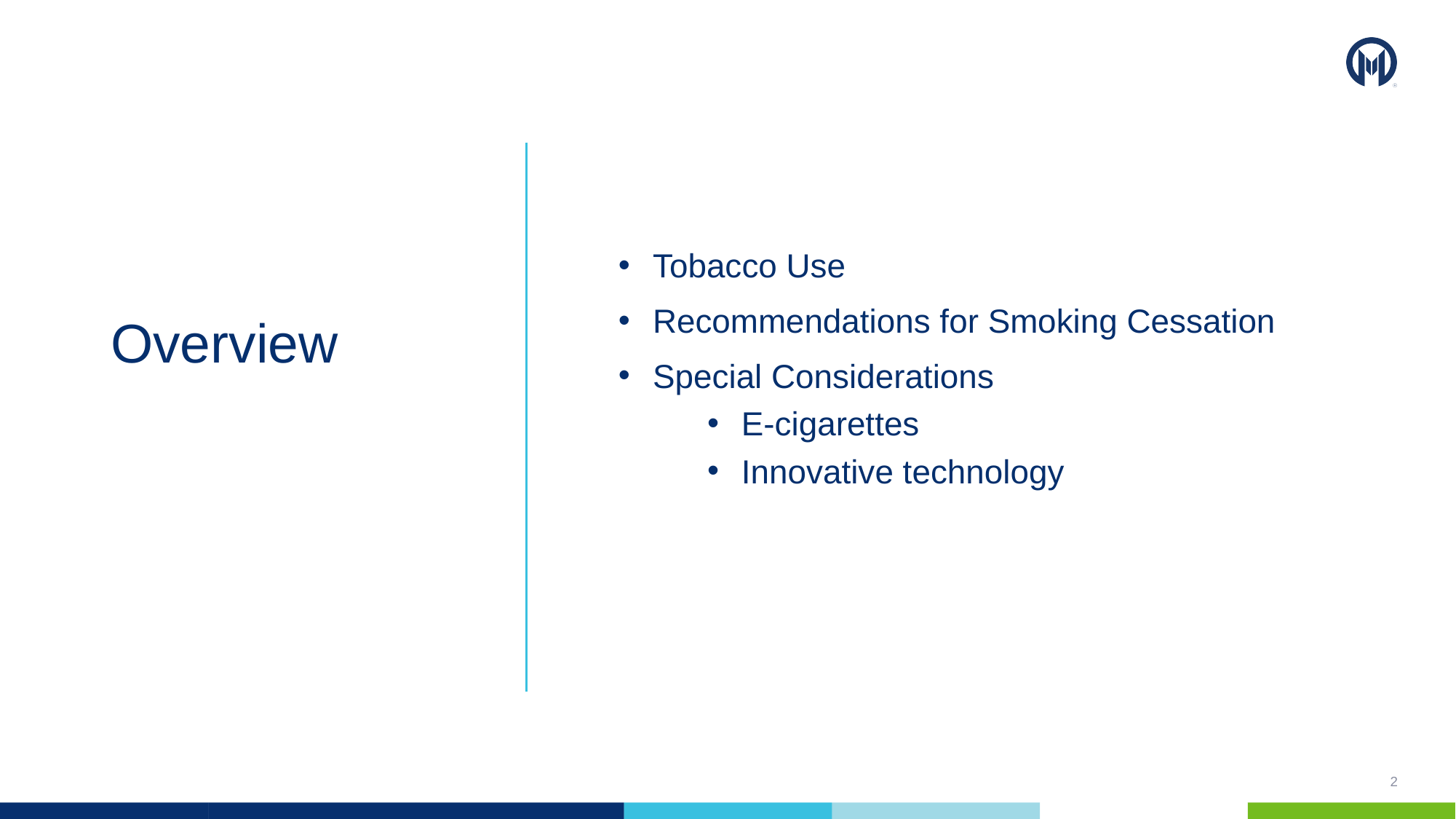

Tobacco Use
Recommendations for Smoking Cessation
Special Considerations
E-cigarettes
Innovative technology
# Overview
2